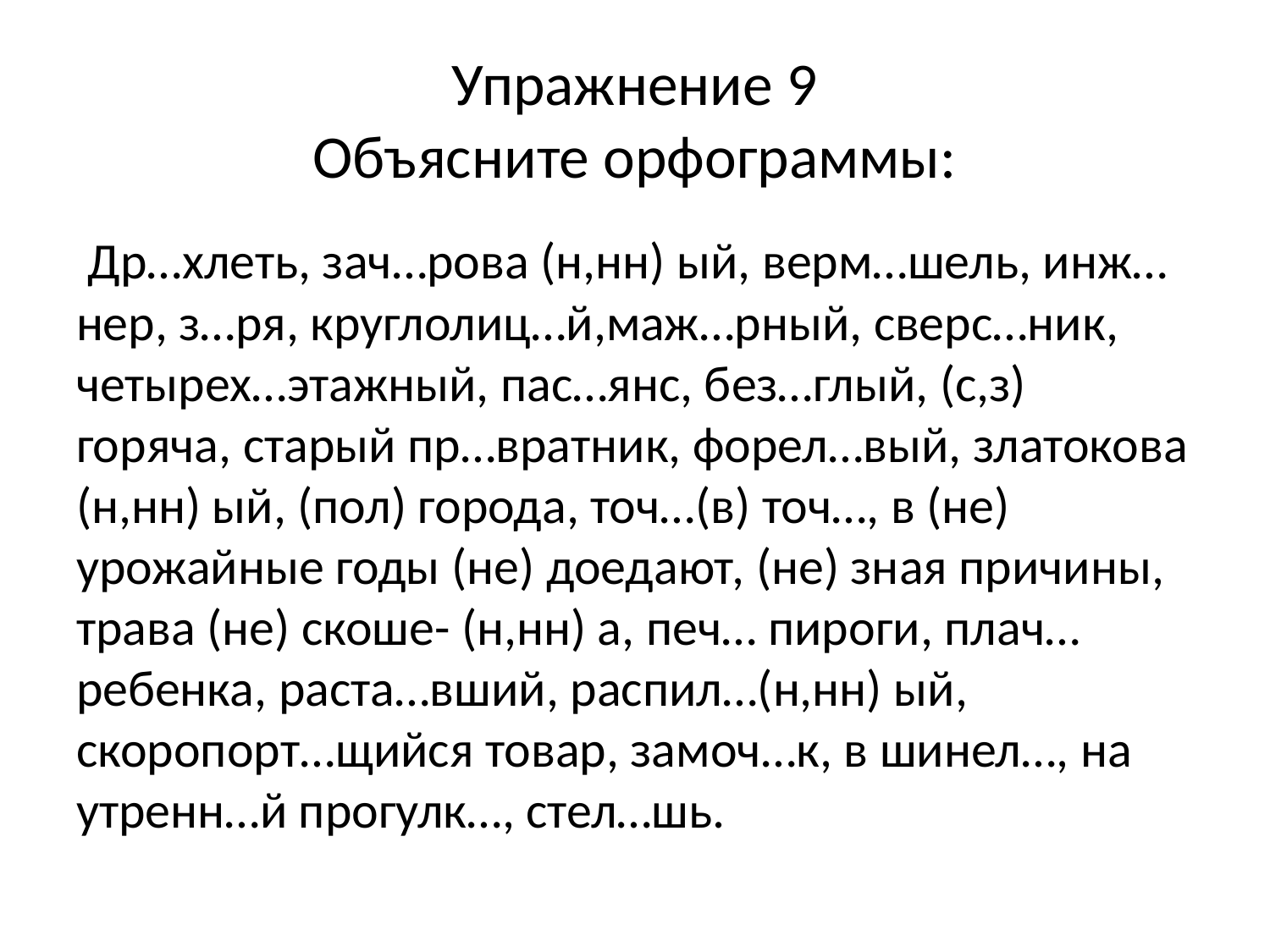

# Упражнение 9 Объясните орфограммы:
 Др…хлеть, зач…рова (н,нн) ый, верм…шель, инж…нер, з…ря, круглолиц…й,маж…рный, сверс…ник, четырех…этажный, пас…янс, без…глый, (с,з) горяча, старый пр…вратник, форел…вый, златокова (н,нн) ый, (пол) города, точ…(в) точ…, в (не) урожайные годы (не) доедают, (не) зная причины, трава (не) скоше- (н,нн) а, печ… пироги, плач… ребенка, раста…вший, распил…(н,нн) ый, скоропорт…щийся товар, замоч…к, в шинел…, на утренн…й прогулк…, стел…шь.